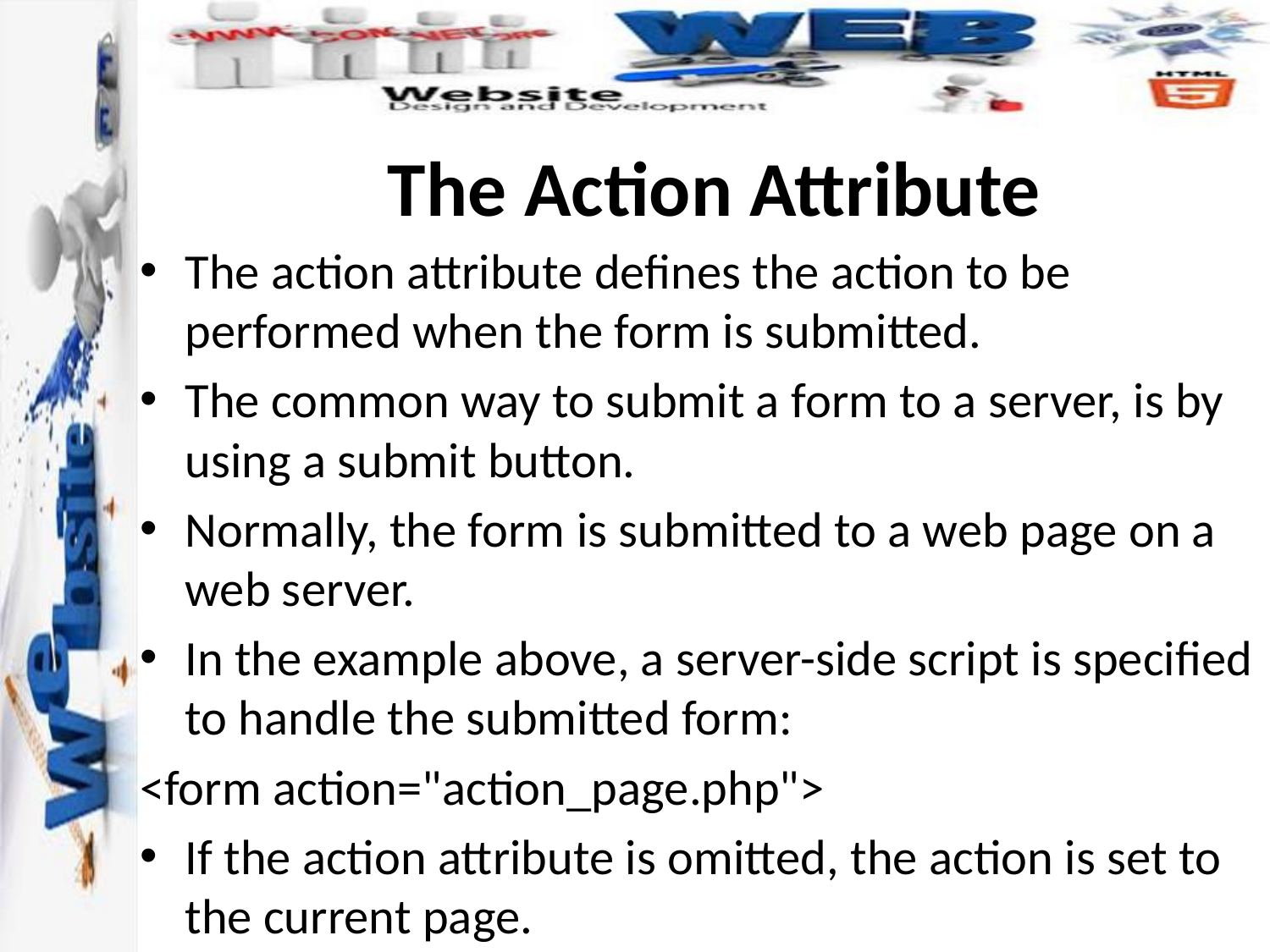

# The Action Attribute
The action attribute defines the action to be performed when the form is submitted.
The common way to submit a form to a server, is by using a submit button.
Normally, the form is submitted to a web page on a web server.
In the example above, a server-side script is specified to handle the submitted form:
<form action="action_page.php">
If the action attribute is omitted, the action is set to the current page.